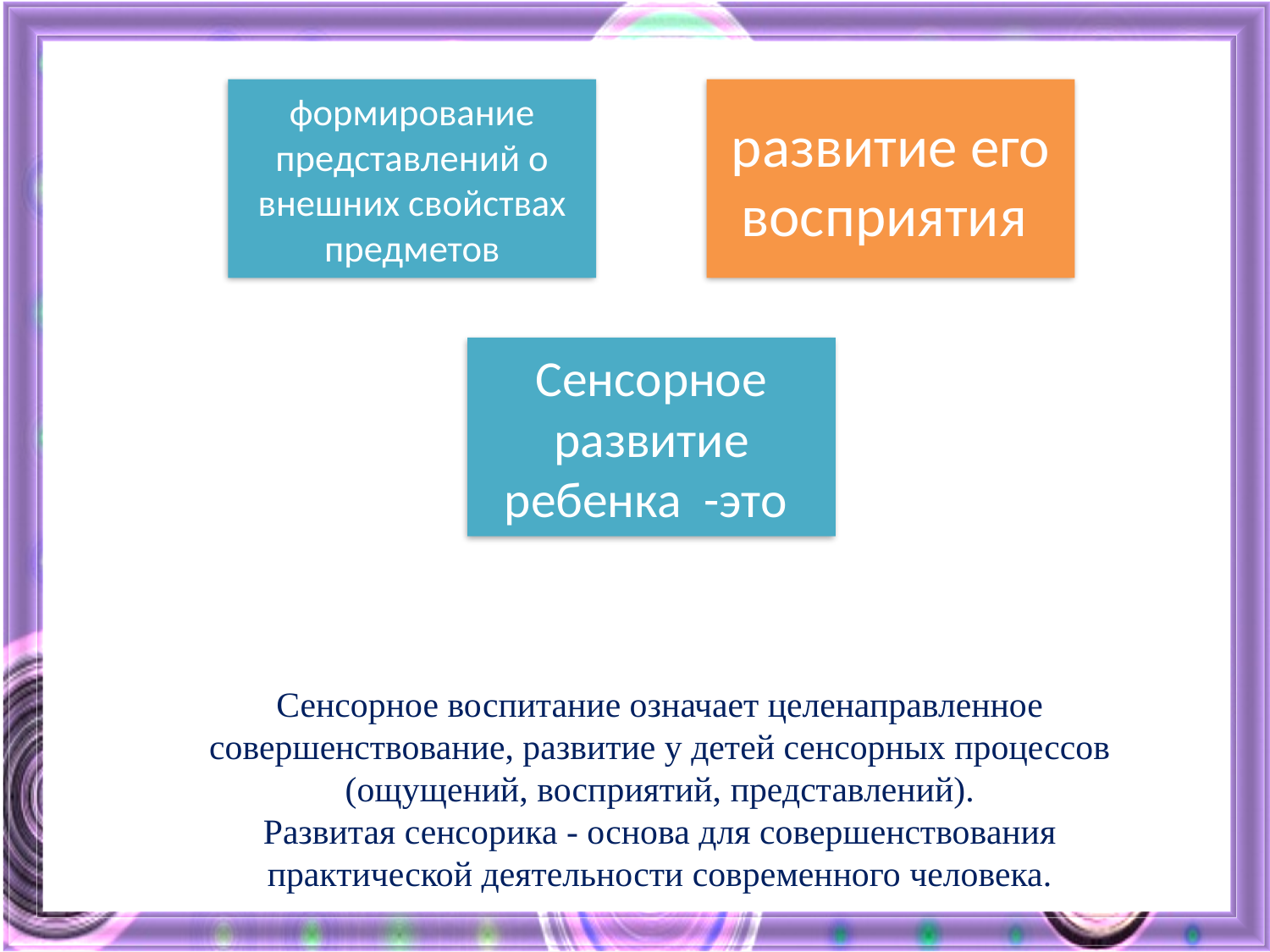

формирование представлений о внешних свойствах предметов
развитие его восприятия
Сенсорное развитие ребенка  -это
Сенсорное воспитание означает целенаправленное совершенствование, развитие у детей сенсорных процессов (ощущений, восприятий, представлений).
Развитая сенсорика - основа для совершенствования практической деятельности современного человека.